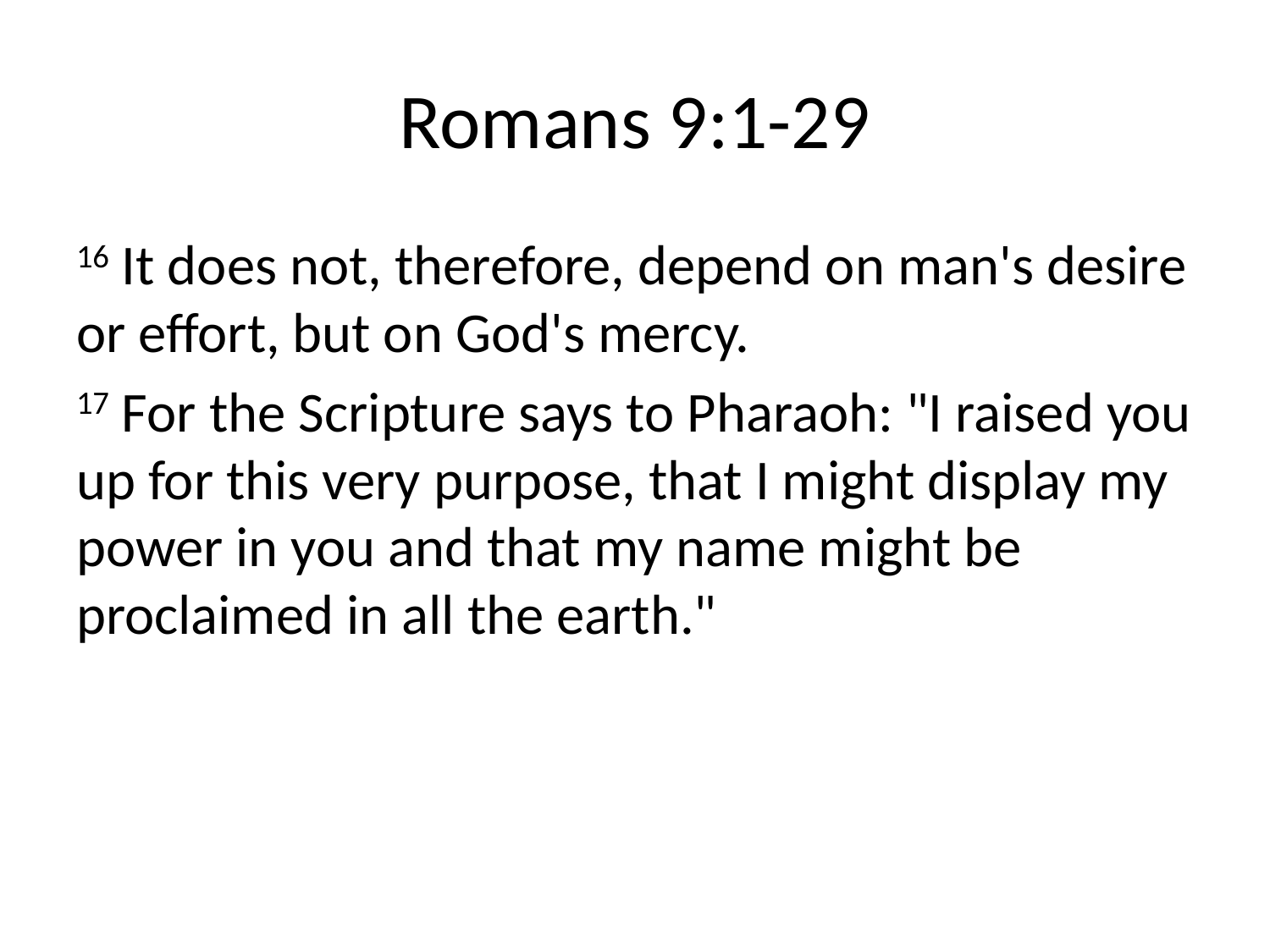

# Romans 9:1-29
16 It does not, therefore, depend on man's desire or effort, but on God's mercy.
17 For the Scripture says to Pharaoh: "I raised you up for this very purpose, that I might display my power in you and that my name might be proclaimed in all the earth."